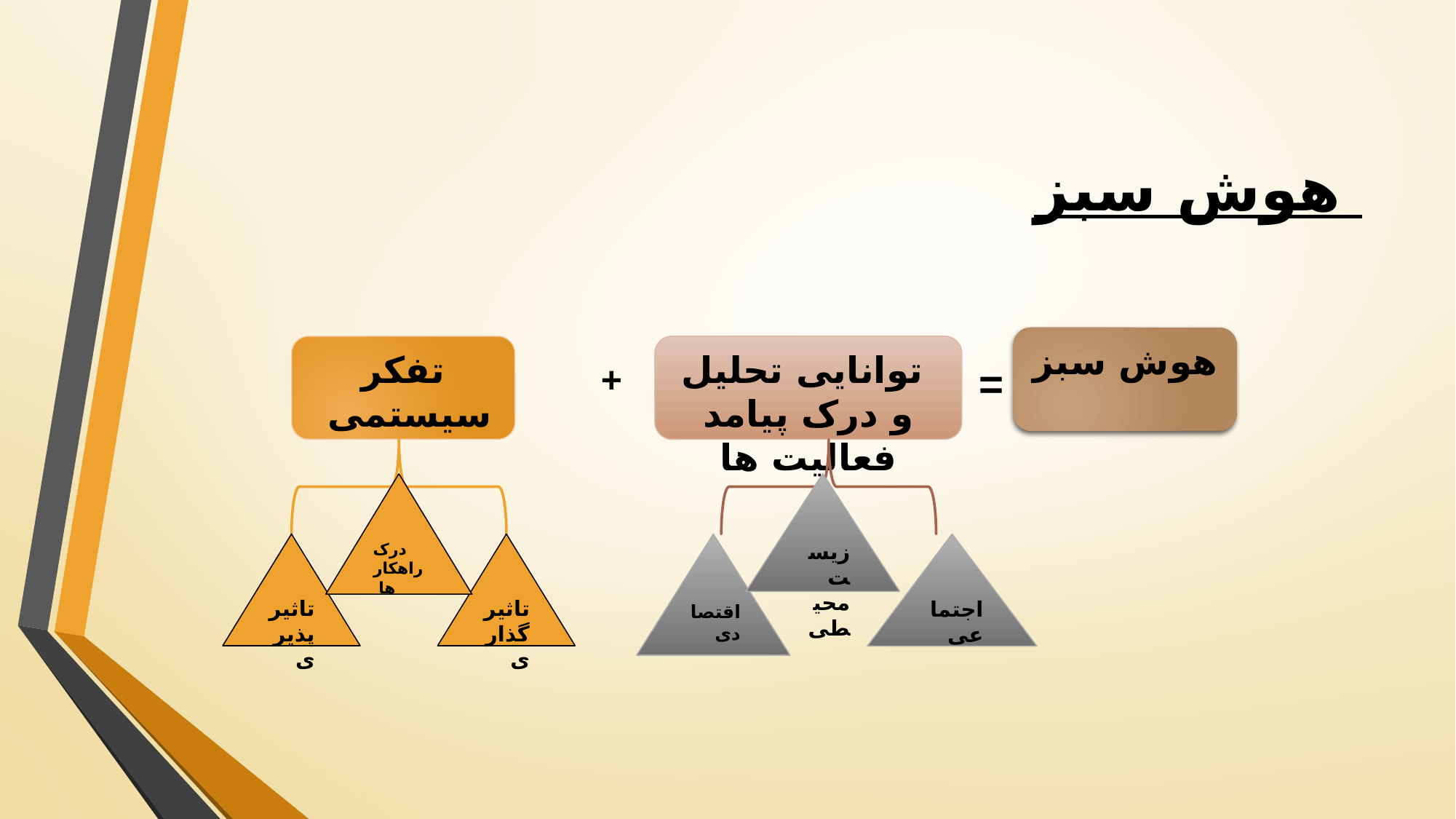

# هوش سبز
هوش سبز
تفکر سیستمی
 توانایی تحلیل و درک پیامد فعالیت ها
+
=

درک راهکارها
زیست محیطی
تاثیر پذیری
تاثیر گذاری
اقتصادی
اجتماعی